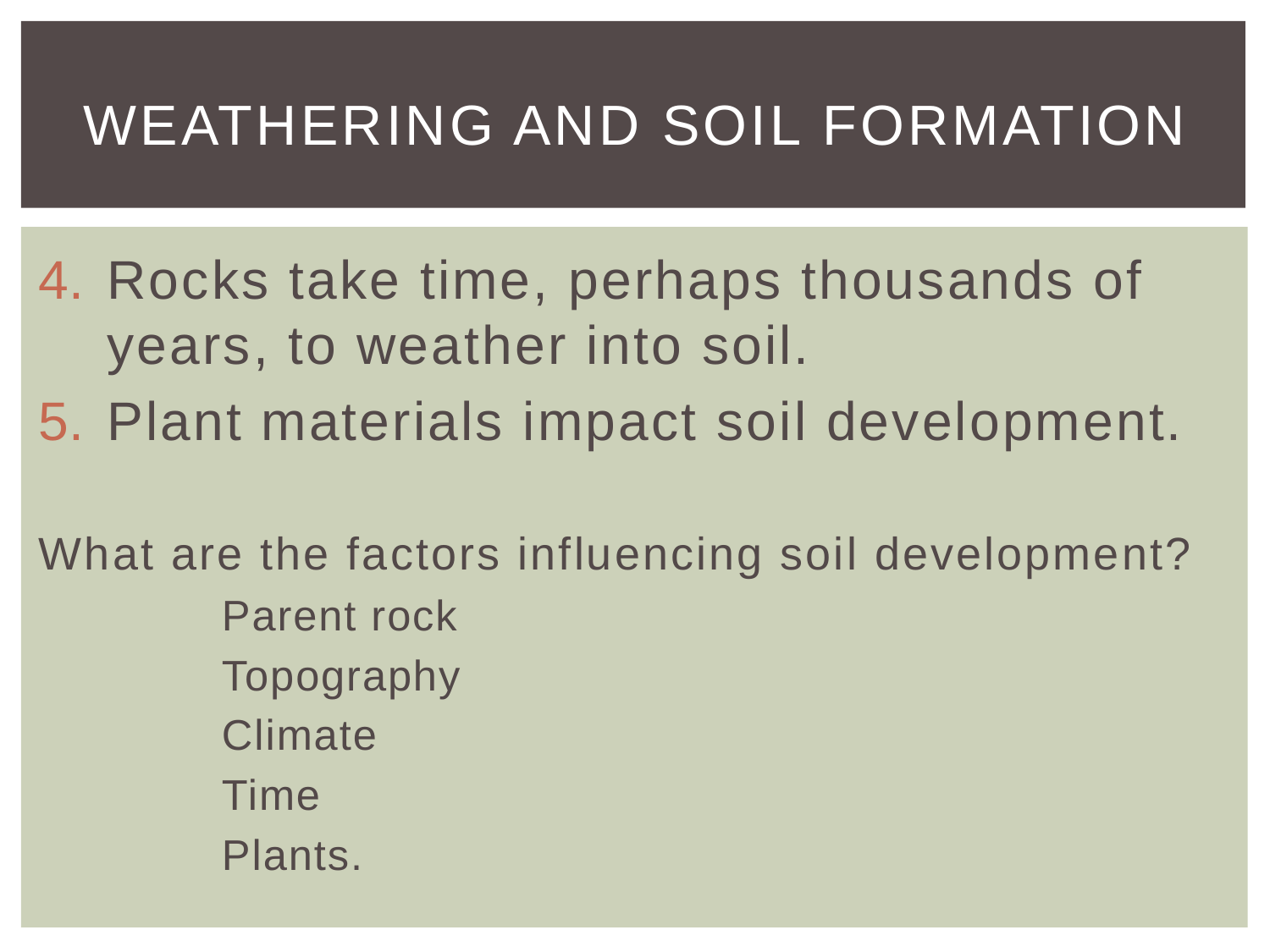

# Weathering and Soil Formation
Rocks take time, perhaps thousands of years, to weather into soil.
Plant materials impact soil development.

What are the factors influencing soil development?
Parent rock
Topography
Climate
Time
Plants.